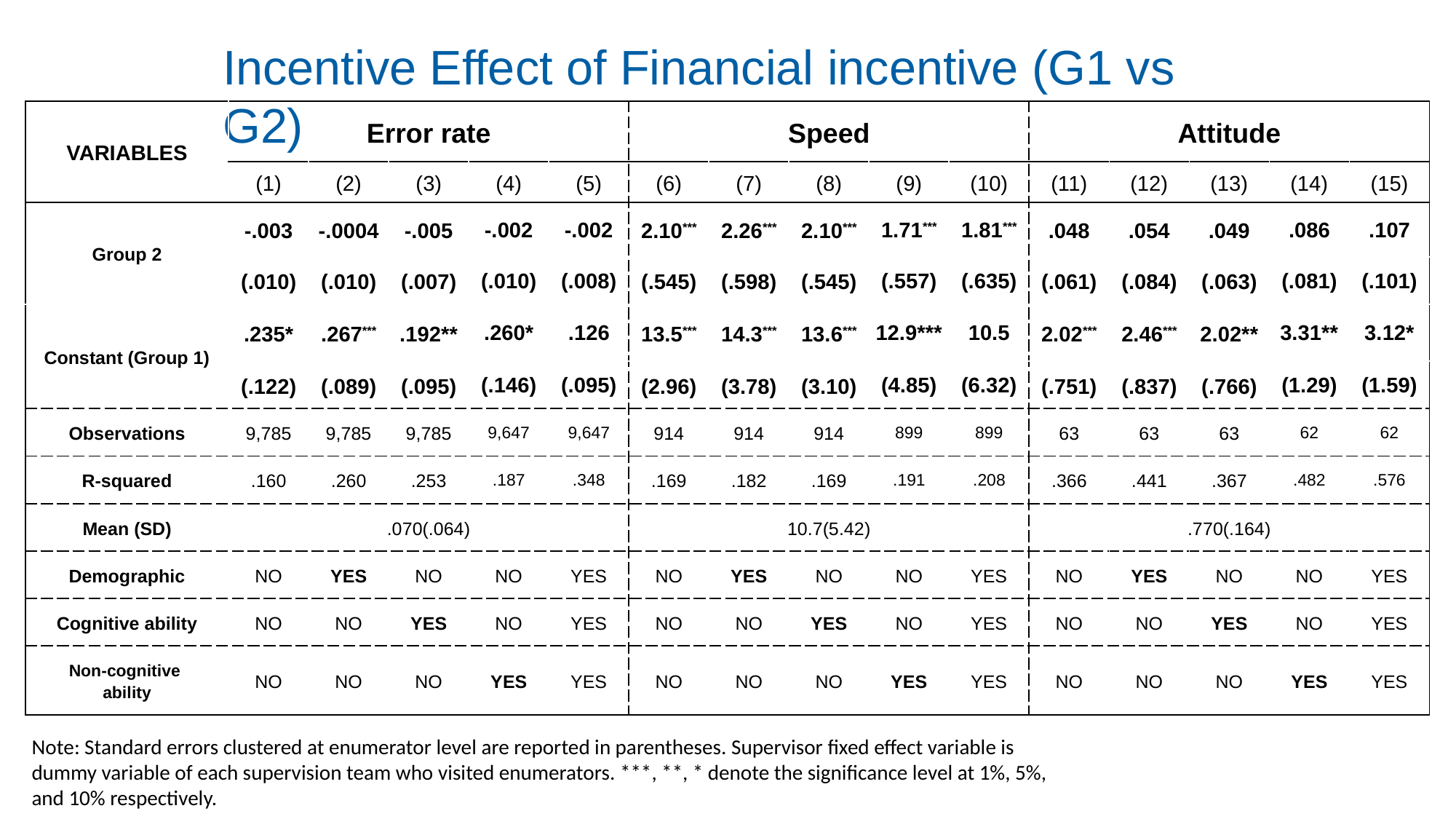

Incentive Effect of Financial incentive (G1 vs G2)
| VARIABLES | Error rate |  |  |  |  | Speed |  |  |  |  | Attitude |  |  |  |  |
| --- | --- | --- | --- | --- | --- | --- | --- | --- | --- | --- | --- | --- | --- | --- | --- |
|  | (1) | (2) | (3) | (4) | (5) | (6) | (7) | (8) | (9) | (10) | (11) | (12) | (13) | (14) | (15) |
| Group 2 | -.003 | -.0004 | -.005 | -.002 | -.002 | 2.10\*\*\* | 2.26\*\*\* | 2.10\*\*\* | 1.71\*\*\* | 1.81\*\*\* | .048 | .054 | .049 | .086 | .107 |
|  | (.010) | (.010) | (.007) | (.010) | (.008) | (.545) | (.598) | (.545) | (.557) | (.635) | (.061) | (.084) | (.063) | (.081) | (.101) |
| Constant (Group 1) | .235\* | .267\*\*\* | .192\*\* | .260\* | .126 | 13.5\*\*\* | 14.3\*\*\* | 13.6\*\*\* | 12.9\*\*\* | 10.5 | 2.02\*\*\* | 2.46\*\*\* | 2.02\*\* | 3.31\*\* | 3.12\* |
|  | (.122) | (.089) | (.095) | (.146) | (.095) | (2.96) | (3.78) | (3.10) | (4.85) | (6.32) | (.751) | (.837) | (.766) | (1.29) | (1.59) |
| Observations | 9,785 | 9,785 | 9,785 | 9,647 | 9,647 | 914 | 914 | 914 | 899 | 899 | 63 | 63 | 63 | 62 | 62 |
| R-squared | .160 | .260 | .253 | .187 | .348 | .169 | .182 | .169 | .191 | .208 | .366 | .441 | .367 | .482 | .576 |
| Mean (SD) | .070(.064) |  |  |  |  | 10.7(5.42) |  |  |  |  | .770(.164) |  |  |  |  |
| Demographic | NO | YES | NO | NO | YES | NO | YES | NO | NO | YES | NO | YES | NO | NO | YES |
| Cognitive ability | NO | NO | YES | NO | YES | NO | NO | YES | NO | YES | NO | NO | YES | NO | YES |
| Non-cognitive ability | NO | NO | NO | YES | YES | NO | NO | NO | YES | YES | NO | NO | NO | YES | YES |
Note: Standard errors clustered at enumerator level are reported in parentheses. Supervisor fixed effect variable is dummy variable of each supervision team who visited enumerators. ***, **, * denote the significance level at 1%, 5%, and 10% respectively.